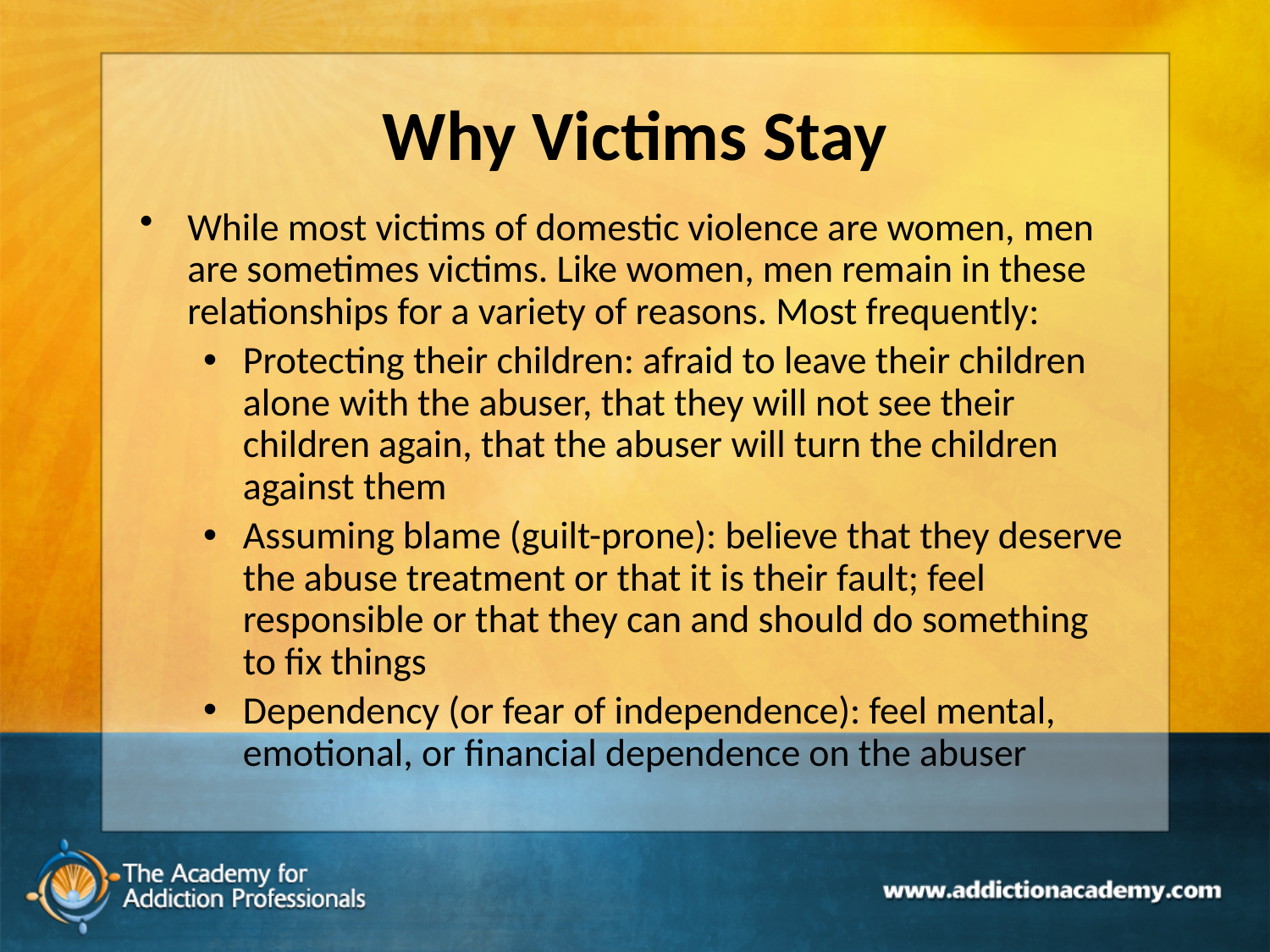

# Why Victims Stay
While most victims of domestic violence are women, men are sometimes victims. Like women, men remain in these relationships for a variety of reasons. Most frequently:
Protecting their children: afraid to leave their children alone with the abuser, that they will not see their children again, that the abuser will turn the children against them
Assuming blame (guilt-prone): believe that they deserve the abuse treatment or that it is their fault; feel responsible or that they can and should do something to fix things
Dependency (or fear of independence): feel mental, emotional, or financial dependence on the abuser